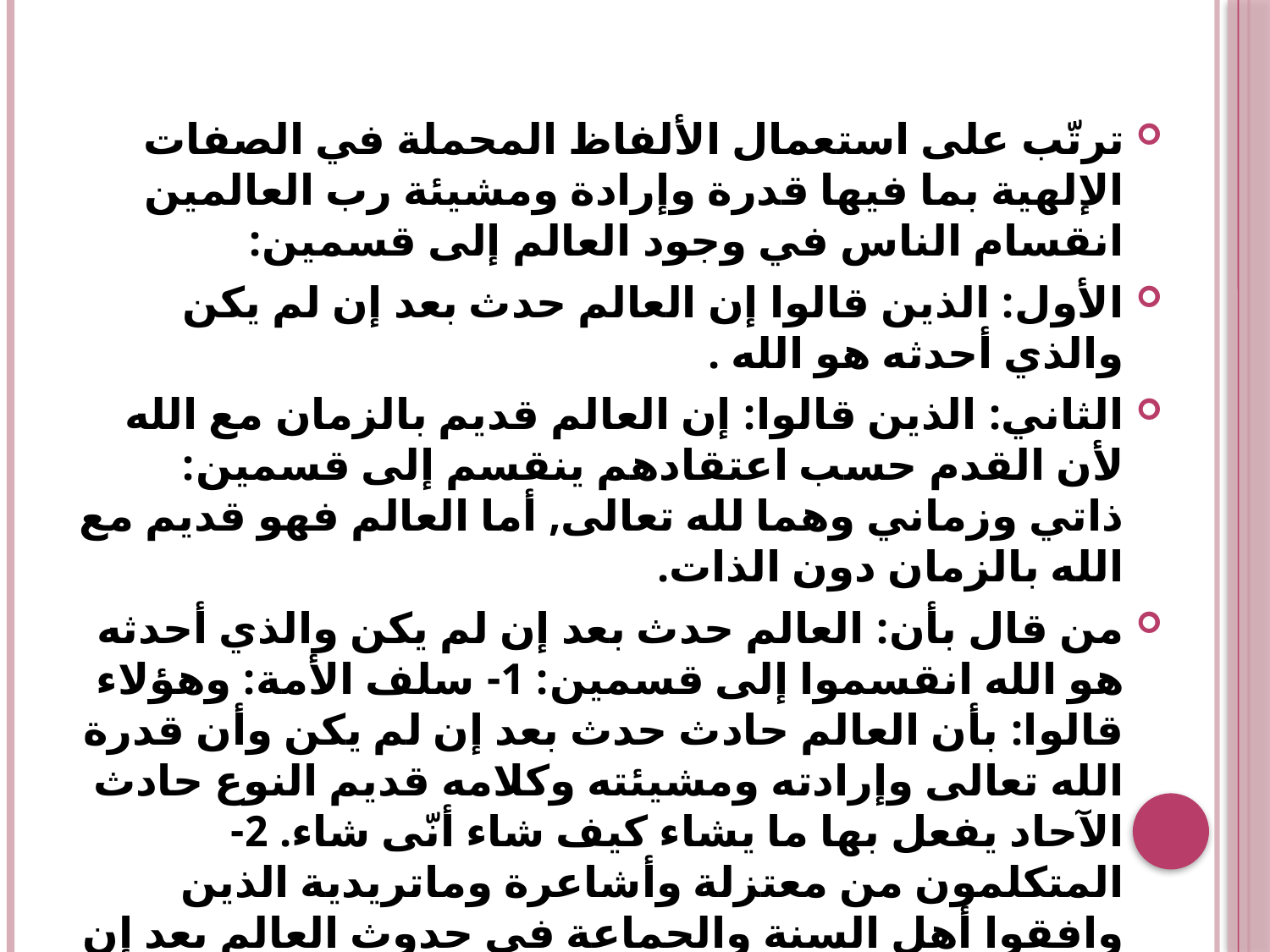

#
ترتّب على استعمال الألفاظ المحملة في الصفات الإلهية بما فيها قدرة وإرادة ومشيئة رب العالمين انقسام الناس في وجود العالم إلى قسمين:
الأول: الذين قالوا إن العالم حدث بعد إن لم يكن والذي أحدثه هو الله .
الثاني: الذين قالوا: إن العالم قديم بالزمان مع الله لأن القدم حسب اعتقادهم ينقسم إلى قسمين: ذاتي وزماني وهما لله تعالى, أما العالم فهو قديم مع الله بالزمان دون الذات.
من قال بأن: العالم حدث بعد إن لم يكن والذي أحدثه هو الله انقسموا إلى قسمين: 1- سلف الأمة: وهؤلاء قالوا: بأن العالم حادث حدث بعد إن لم يكن وأن قدرة الله تعالى وإرادته ومشيئته وكلامه قديم النوع حادث الآحاد يفعل بها ما يشاء كيف شاء أنّى شاء. 2- المتكلمون من معتزلة وأشاعرة وماتريدية الذين وافقوا أهل السنة والجماعة في حدوث العالم بعد إن لم يكن وفارقوهم عندما قالوا إنه حدث بقدرة ومشيئة وإرادة قديمة فقط.